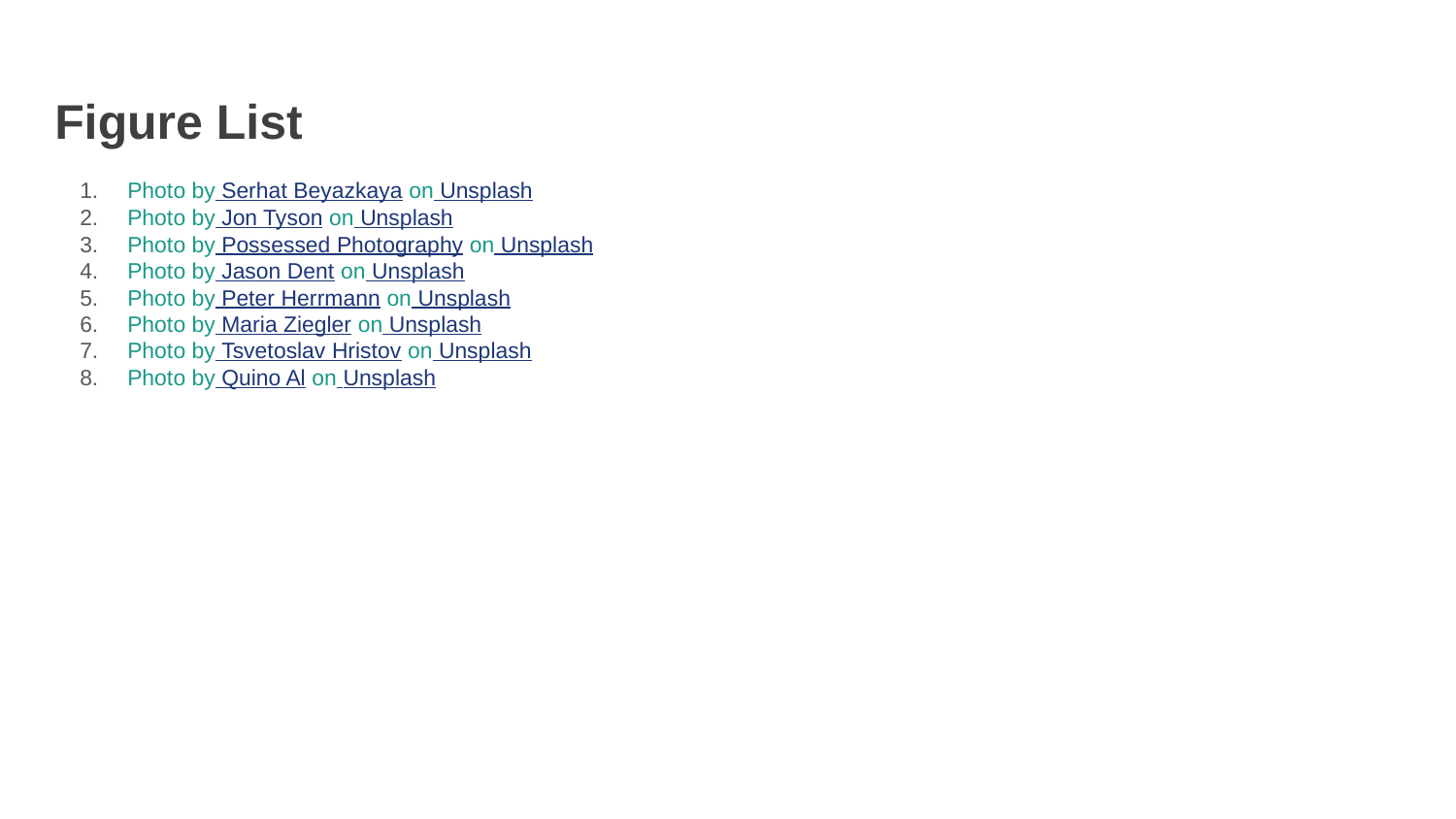

# Figure List
Photo by Serhat Beyazkaya on Unsplash
Photo by Jon Tyson on Unsplash
Photo by Possessed Photography on Unsplash
Photo by Jason Dent on Unsplash
Photo by Peter Herrmann on Unsplash
Photo by Maria Ziegler on Unsplash
Photo by Tsvetoslav Hristov on Unsplash
Photo by Quino Al on Unsplash